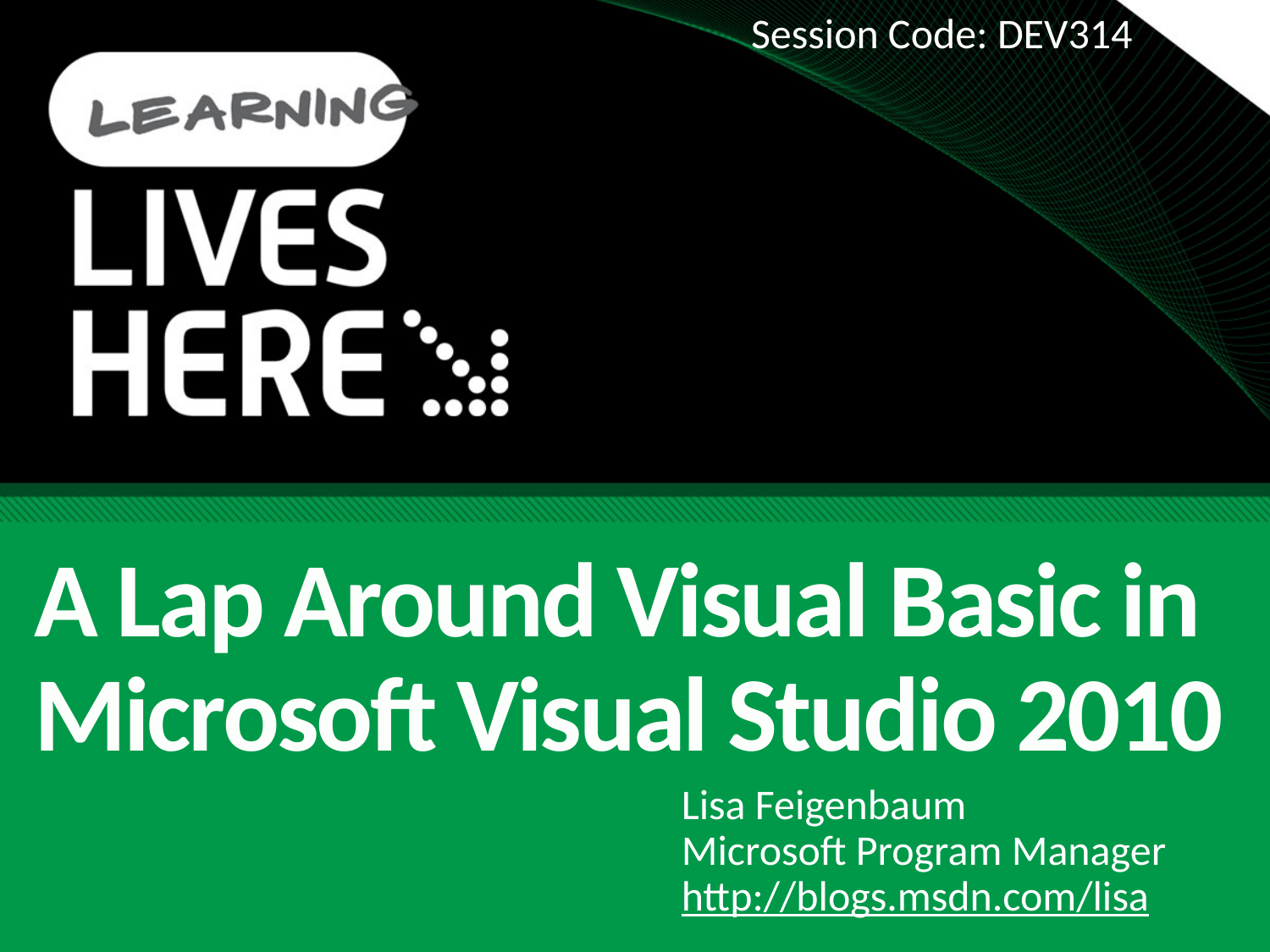

Session Code: DEV314
# A Lap Around Visual Basic in Microsoft Visual Studio 2010
Lisa Feigenbaum
Microsoft Program Manager
http://blogs.msdn.com/lisa